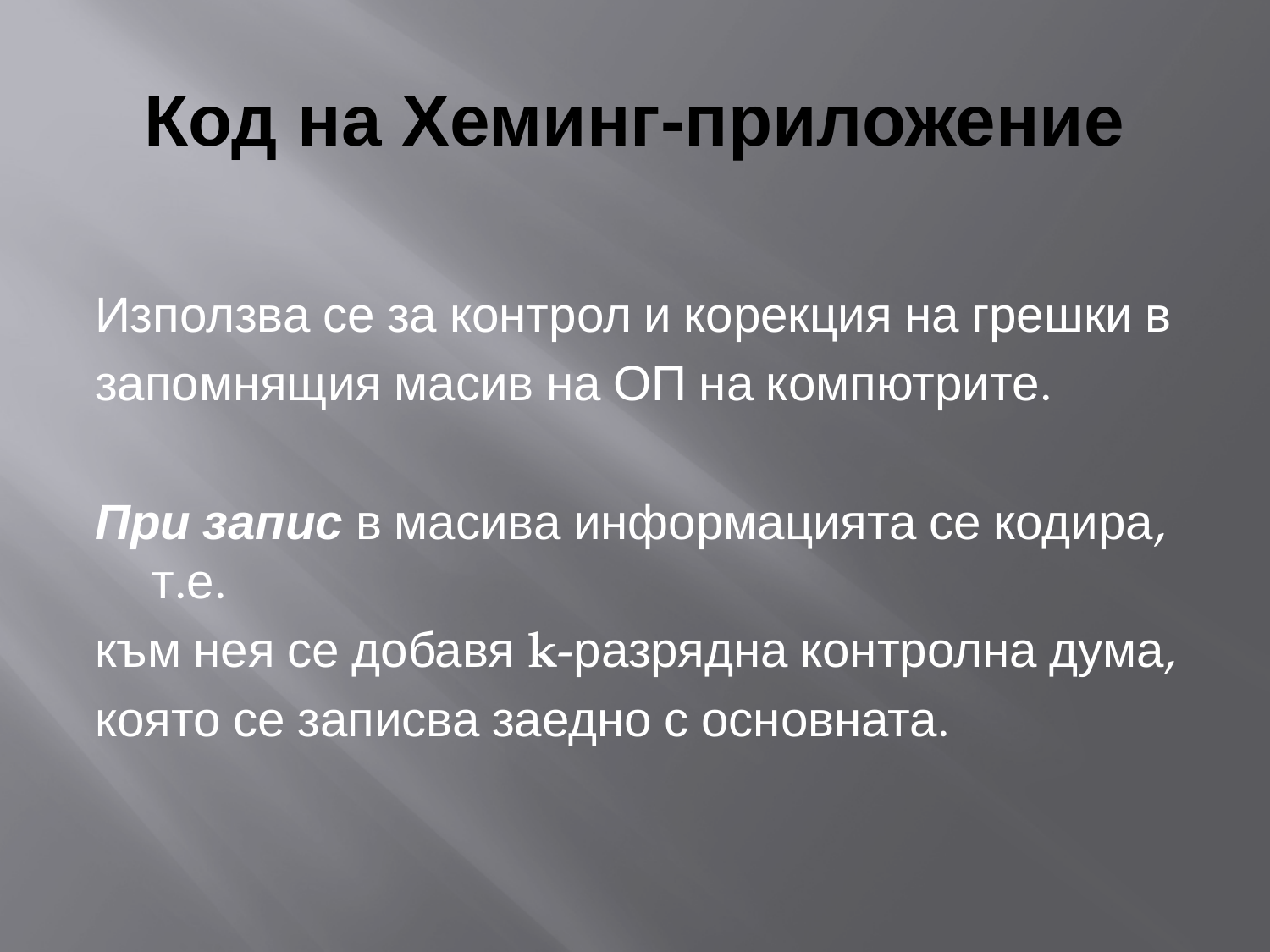

# Код на Хеминг-приложение
Използва се за контрол и корекция на грешки в
запомнящия масив на ОП на компютрите.

При запис в масива информацията се кодира, т.е.
към нея се добавя k-разрядна контролна дума,
която се записва заедно с основната.